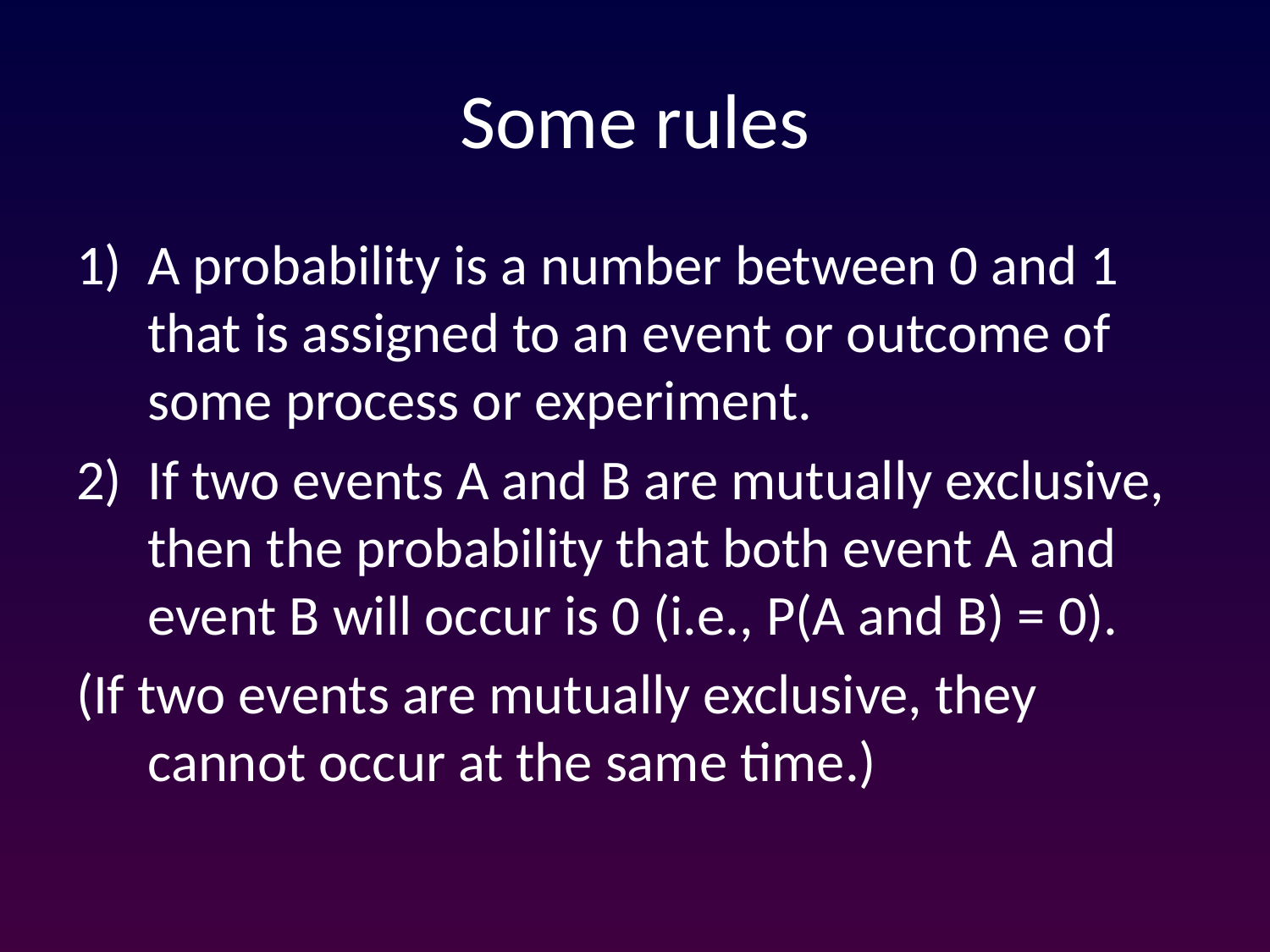

# Some rules
A probability is a number between 0 and 1 that is assigned to an event or outcome of some process or experiment.
If two events A and B are mutually exclusive, then the probability that both event A and event B will occur is 0 (i.e., P(A and B) = 0).
(If two events are mutually exclusive, they cannot occur at the same time.)